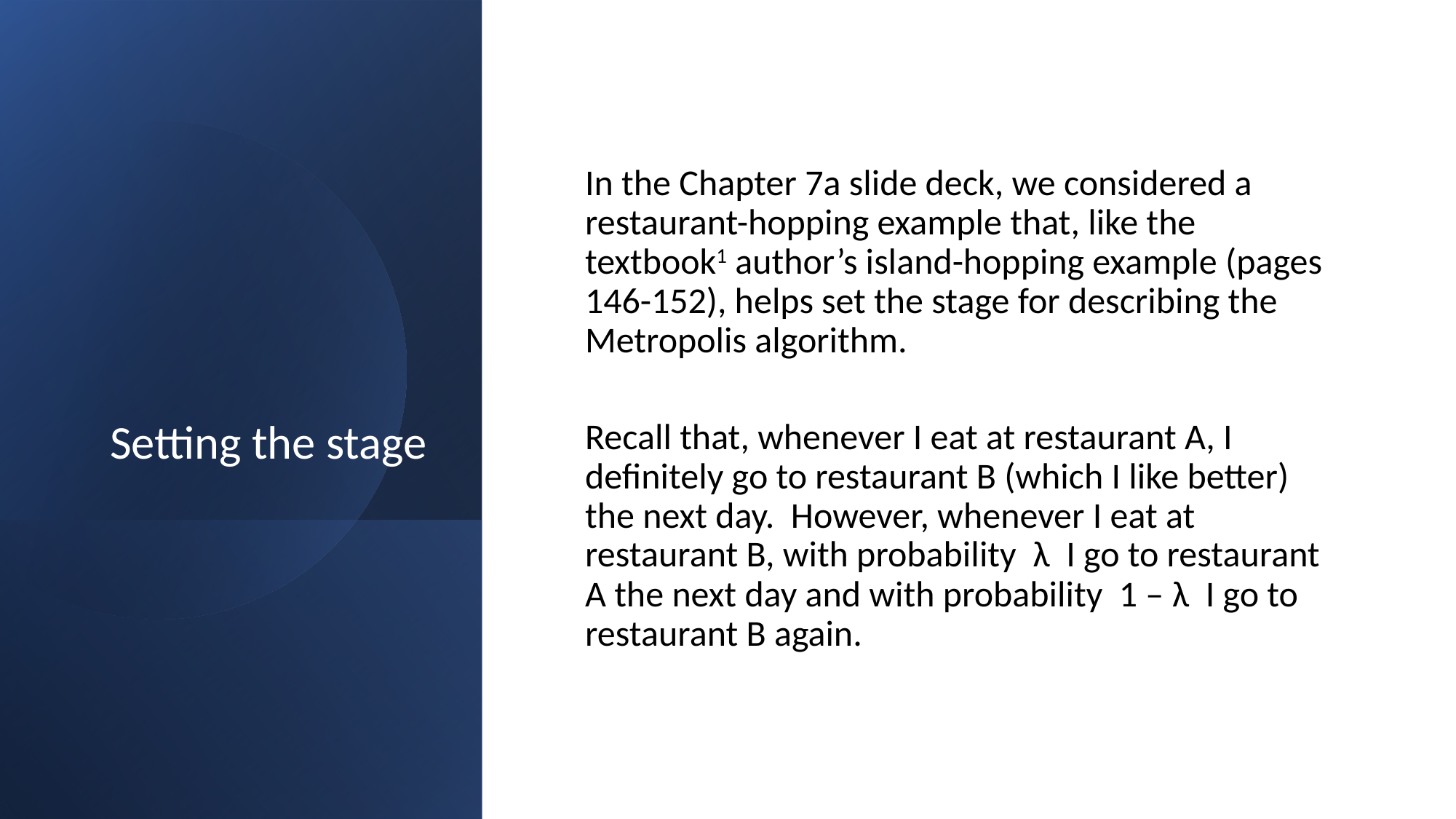

# Setting the stage
In the Chapter 7a slide deck, we considered a restaurant-hopping example that, like the textbook1 author’s island-hopping example (pages 146-152), helps set the stage for describing the Metropolis algorithm.

Recall that, whenever I eat at restaurant A, I definitely go to restaurant B (which I like better) the next day.  However, whenever I eat at restaurant B, with probability  λ  I go to restaurant A the next day and with probability  1 – λ  I go to restaurant B again.